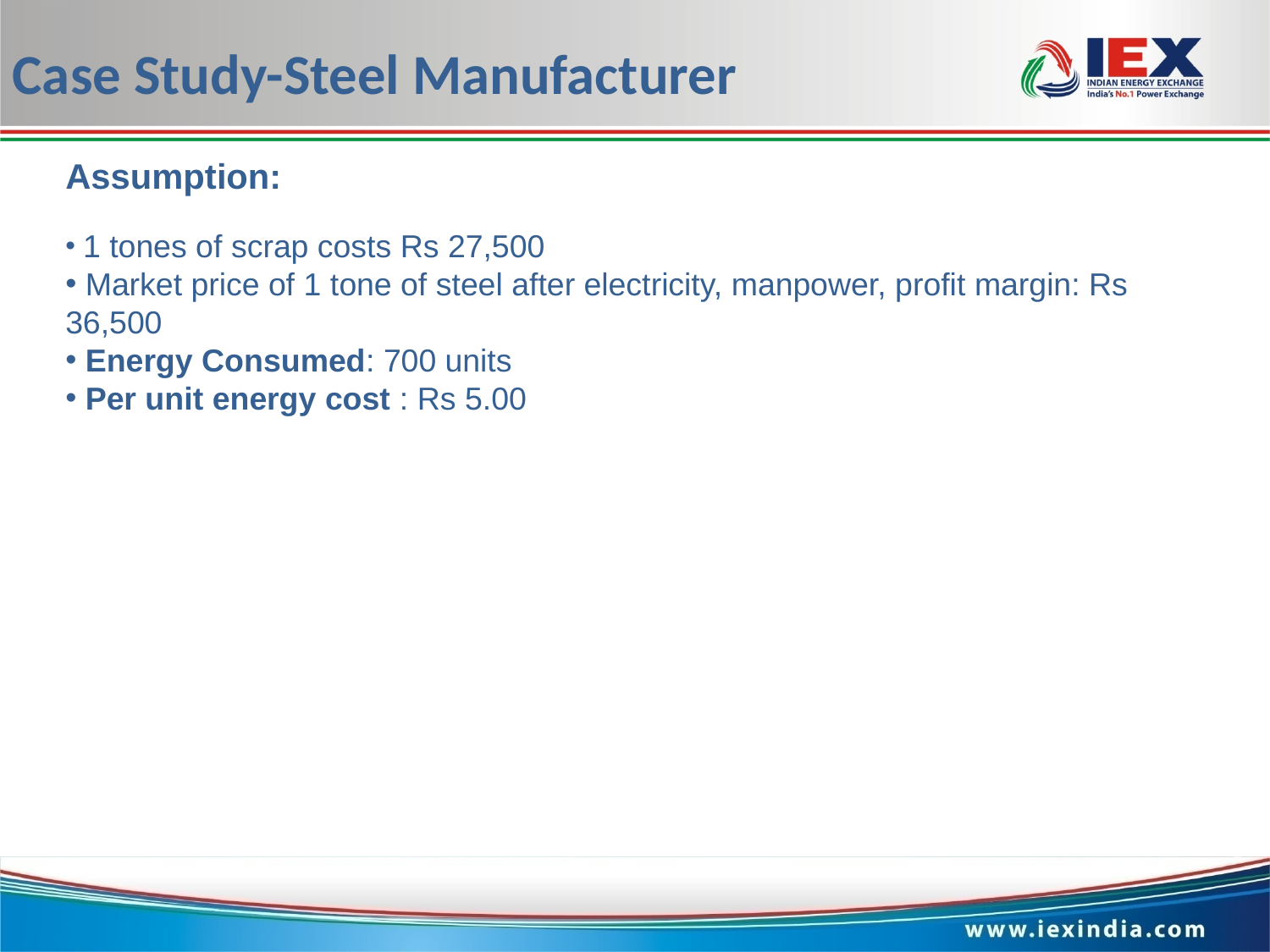

Case Study-Steel Manufacturer
Assumption:

 1 tones of scrap costs Rs 27,500
 Market price of 1 tone of steel after electricity, manpower, profit margin: Rs 36,500
 Energy Consumed: 700 units
 Per unit energy cost : Rs 5.00